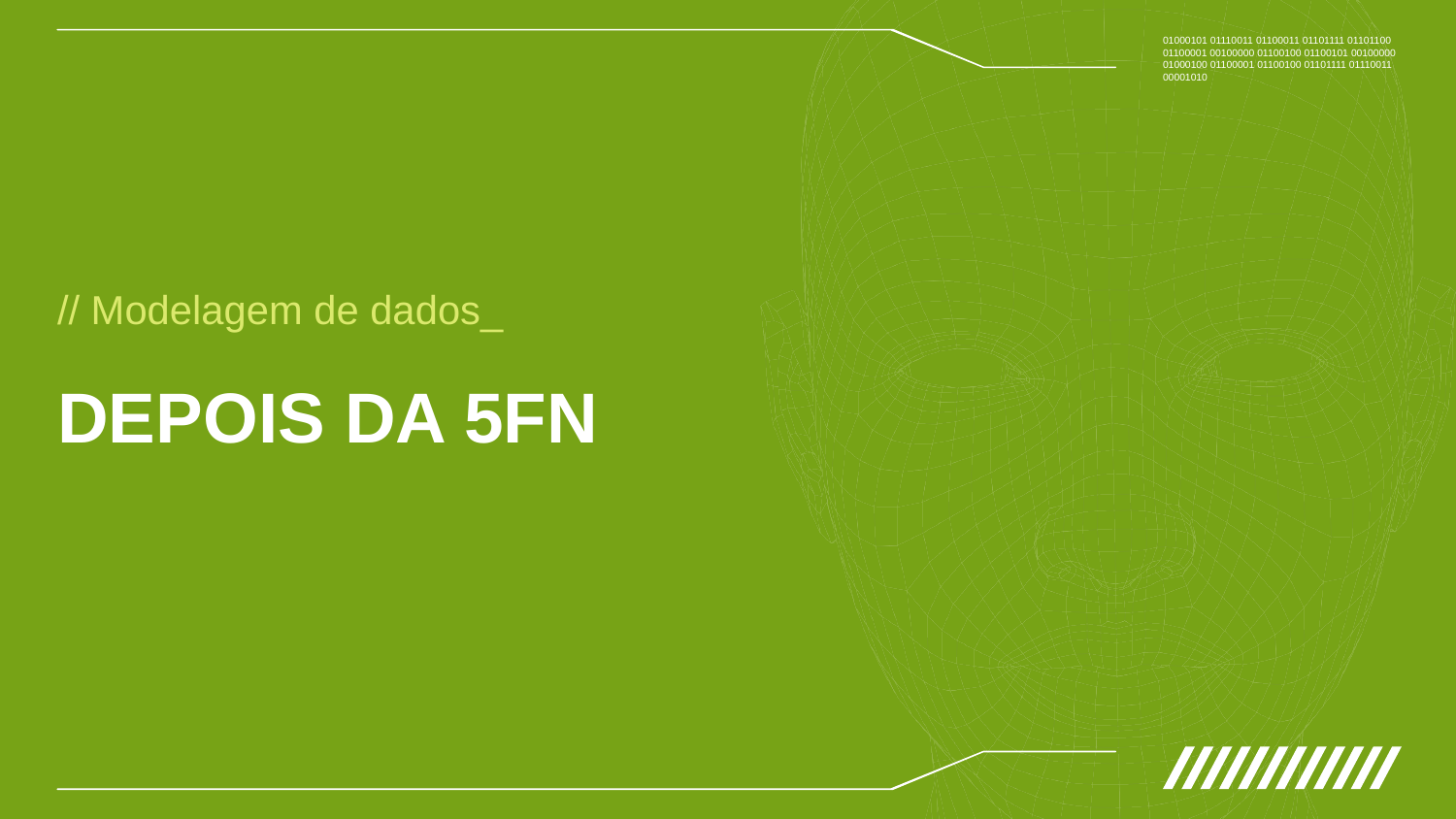

// Modelagem de dados_
# DEPOIS DA 5FN